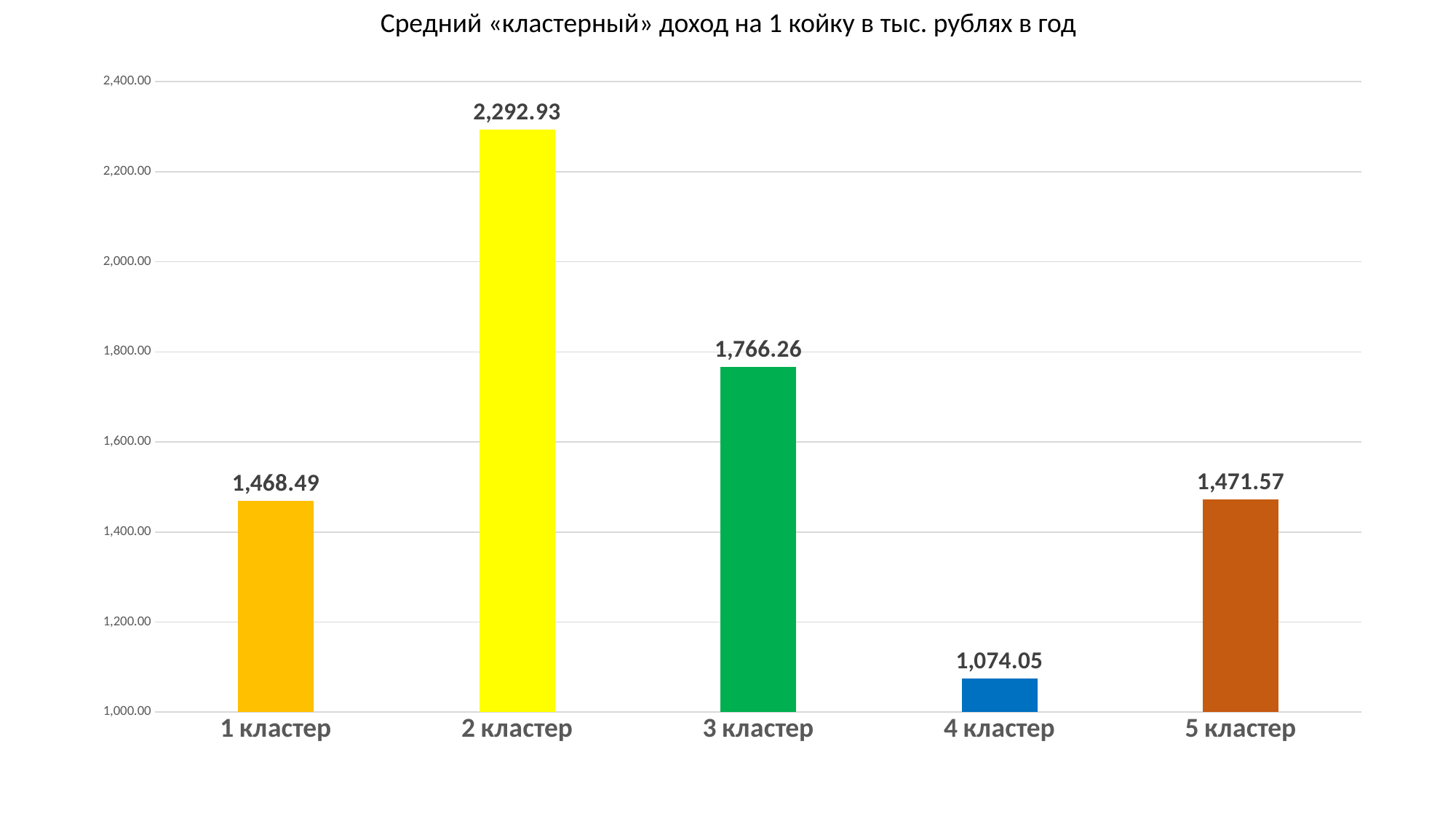

Средний «кластерный» доход на 1 койку в тыс. рублях в год

### Chart

| Category |  |
|---|---|
| 1 кластер | 1468.493750350914 |
| 2 кластер | 2292.9334476061176 |
| 3 кластер | 1766.2640010563202 |
| 4 кластер | 1074.0536820772807 |
| 5 кластер | 1471.5700008338038 |